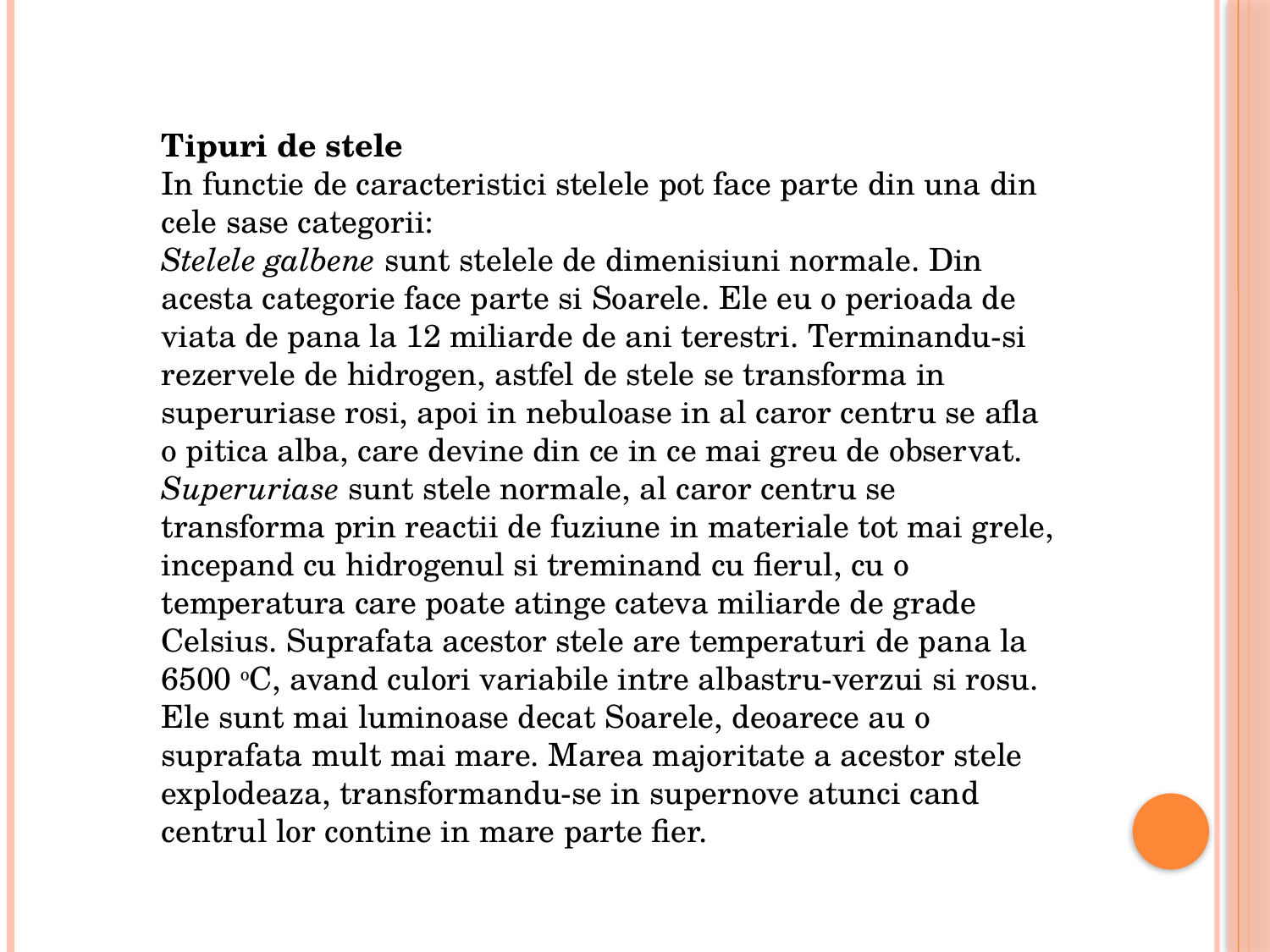

Tipuri de stele
In functie de caracteristici stelele pot face parte din una din cele sase categorii:
Stelele galbene sunt stelele de dimenisiuni normale. Din acesta categorie face parte si Soarele. Ele eu o perioada de viata de pana la 12 miliarde de ani terestri. Terminandu-si rezervele de hidrogen, astfel de stele se transforma in superuriase rosi, apoi in nebuloase in al caror centru se afla o pitica alba, care devine din ce in ce mai greu de observat.
Superuriase sunt stele normale, al caror centru se transforma prin reactii de fuziune in materiale tot mai grele, incepand cu hidrogenul si treminand cu fierul, cu o temperatura care poate atinge cateva miliarde de grade Celsius. Suprafata acestor stele are temperaturi de pana la 6500 oC, avand culori variabile intre albastru-verzui si rosu. Ele sunt mai luminoase decat Soarele, deoarece au o suprafata mult mai mare. Marea majoritate a acestor stele explodeaza, transformandu-se in supernove atunci cand centrul lor contine in mare parte fier.